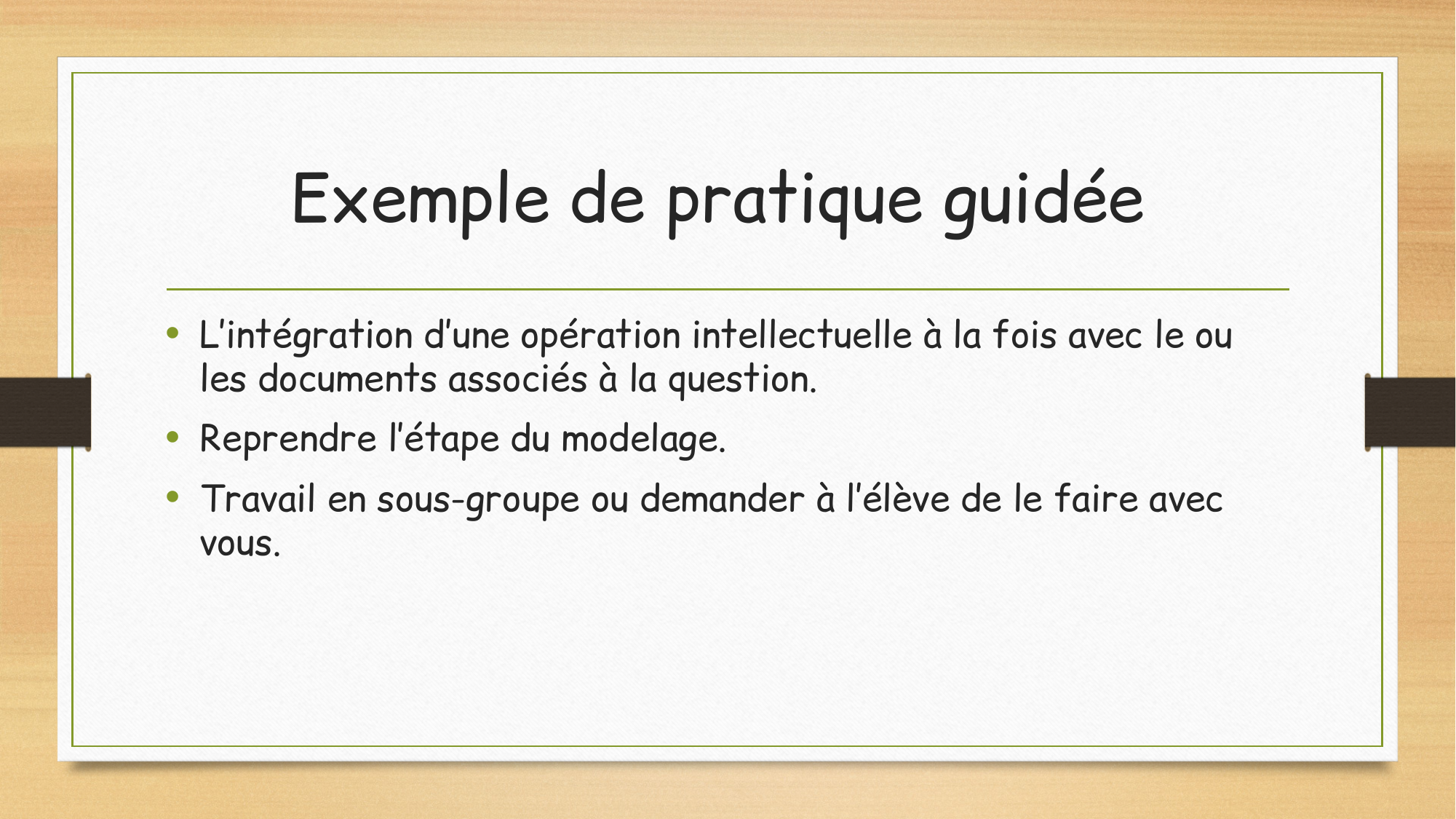

# Exemple de pratique guidée
L’intégration d’une opération intellectuelle à la fois avec le ou les documents associés à la question.
Reprendre l’étape du modelage.
Travail en sous-groupe ou demander à l’élève de le faire avec vous.